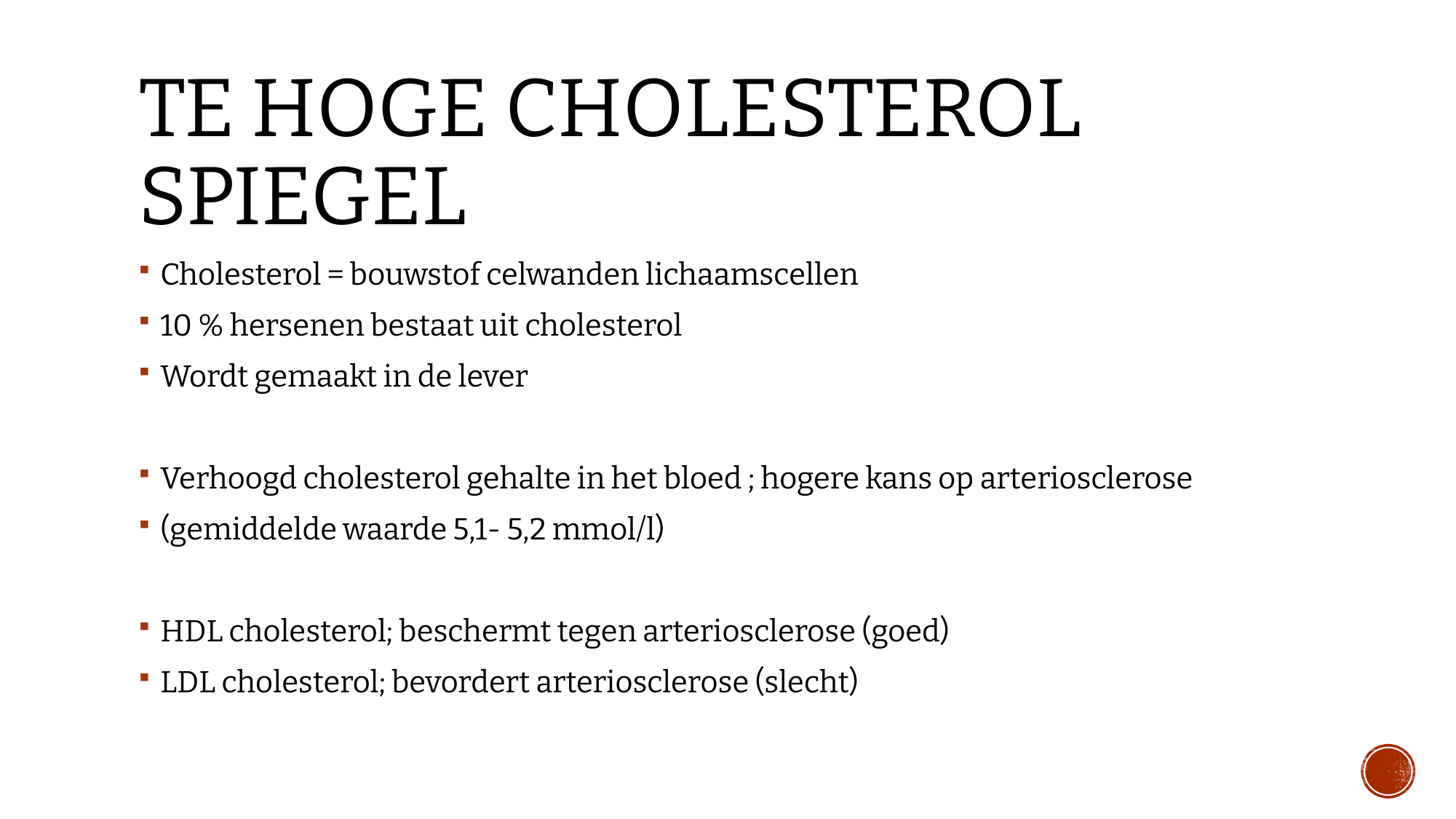

# Te hoge cholesterol spiegel
Cholesterol = bouwstof celwanden lichaamscellen
10 % hersenen bestaat uit cholesterol
Wordt gemaakt in de lever

Verhoogd cholesterol gehalte in het bloed ; hogere kans op arteriosclerose
(gemiddelde waarde 5,1- 5,2 mmol/l)

HDL cholesterol; beschermt tegen arteriosclerose (goed)
LDL cholesterol; bevordert arteriosclerose (slecht)